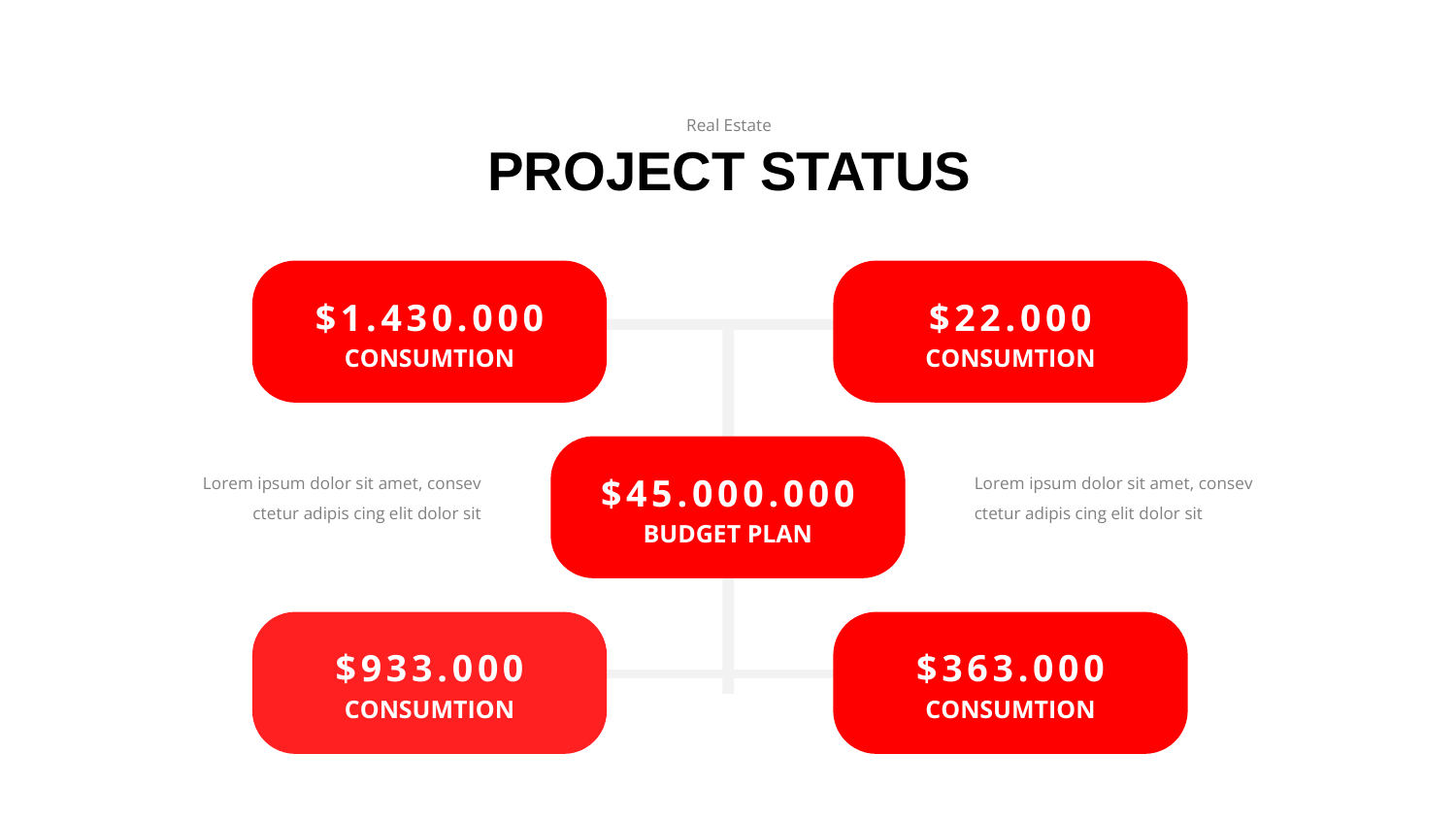

Real Estate
PROJECT STATUS

$1.430.000
$22.000

CONSUMTION
CONSUMTION

Lorem ipsum dolor sit amet, consev ctetur adipis cing elit dolor sit
Lorem ipsum dolor sit amet, consev ctetur adipis cing elit dolor sit
$45.000.000
BUDGET PLAN

$933.000
$363.000
CONSUMTION
CONSUMTION